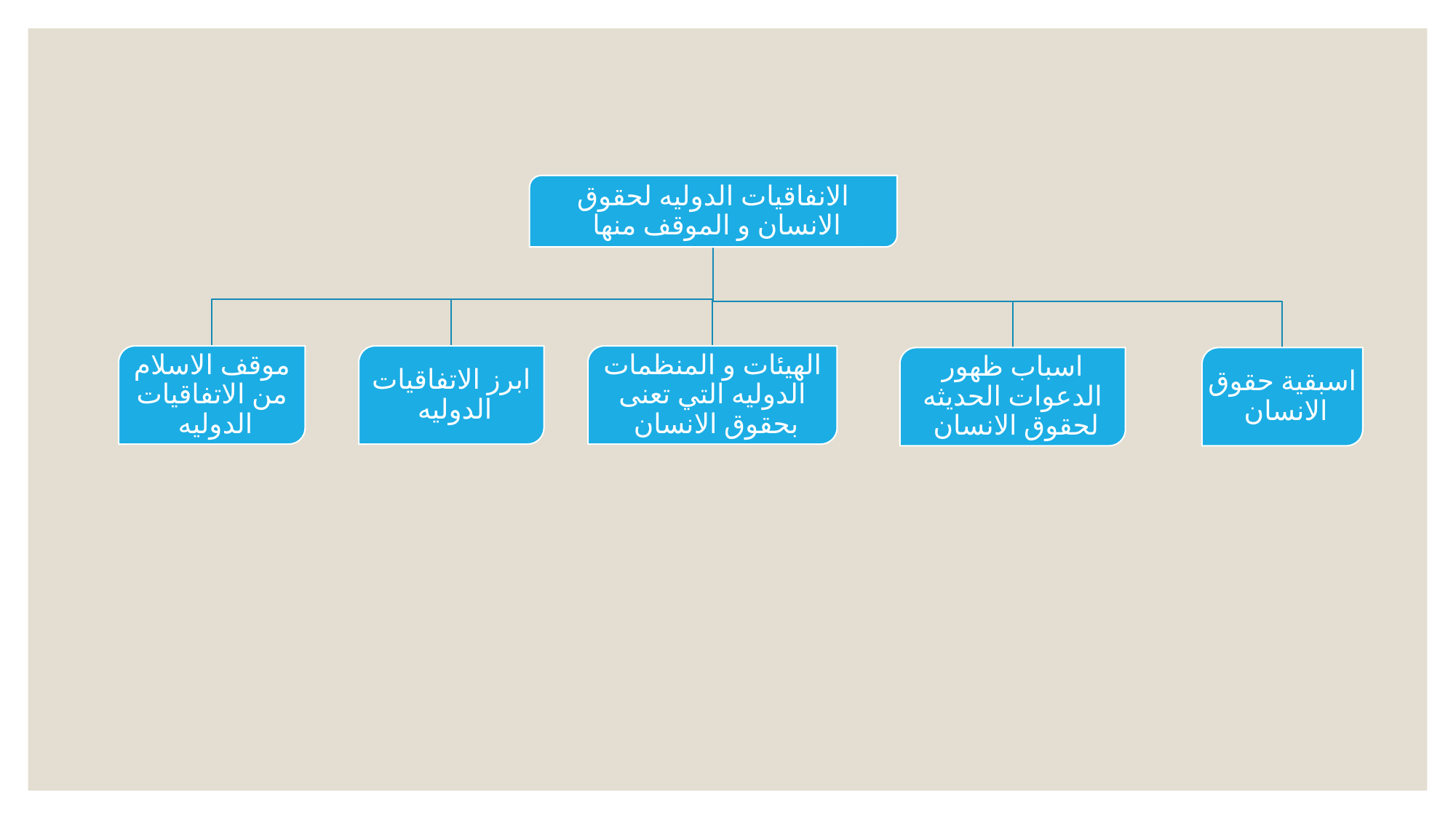

الانفاقيات الدوليه لحقوق الانسان و الموقف منها
الهيئات و المنظمات الدوليه التي تعنى بحقوق الانسان
اسباب ظهور الدعوات الحديثه لحقوق الانسان
اسبقية حقوق الانسان
ابرز الاتفاقيات الدوليه
موقف الاسلام من الاتفاقيات الدوليه